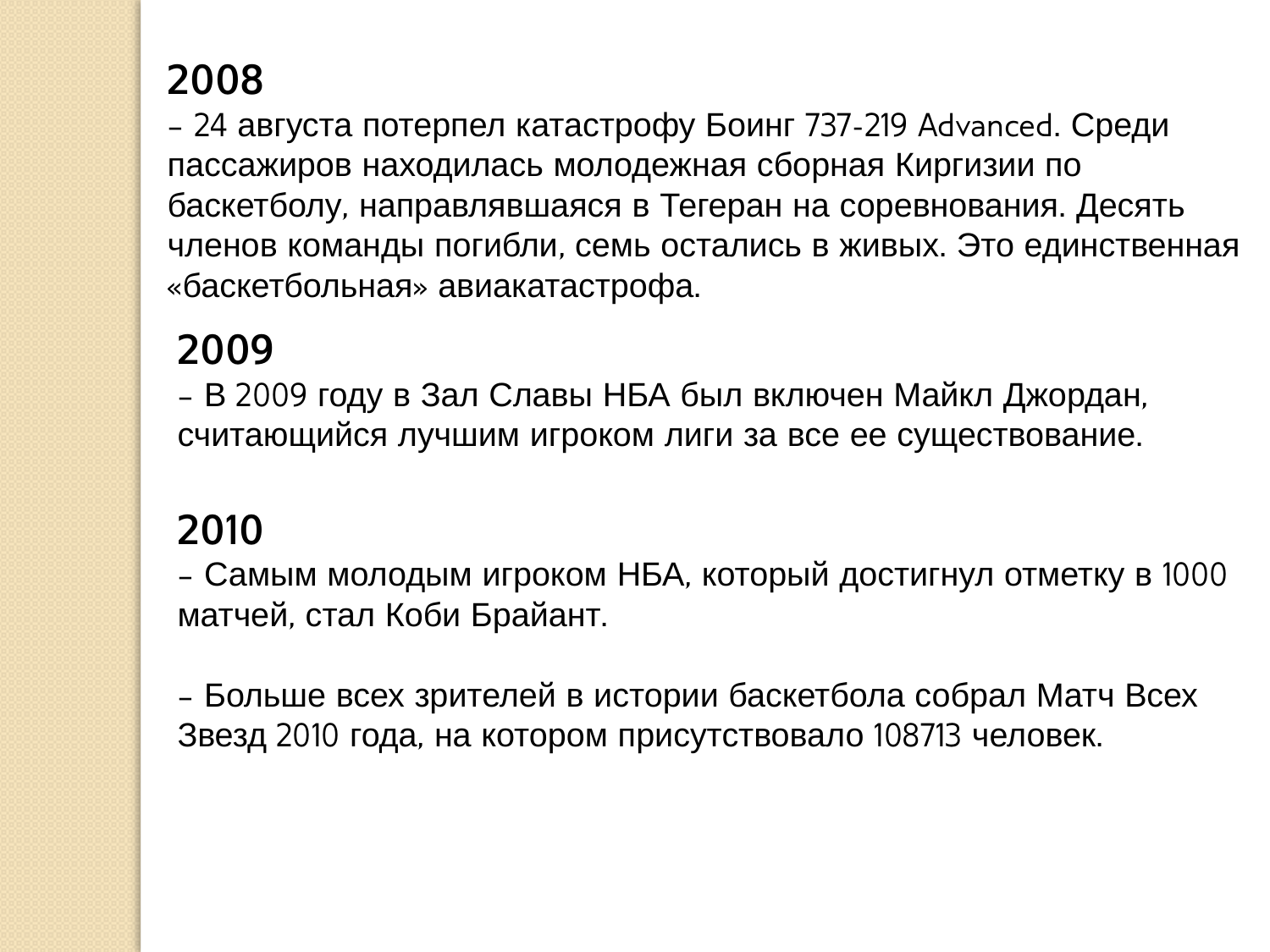

2008
– 24 августа потерпел катастрофу Боинг 737-219 Advanced. Среди пассажиров находилась молодежная сборная Киргизии по баскетболу, направлявшаяся в Тегеран на соревнования. Десять членов команды погибли, семь остались в живых. Это единственная «баскетбольная» авиакатастрофа.
2009
– В 2009 году в Зал Славы НБА был включен Майкл Джордан, считающийся лучшим игроком лиги за все ее существование.
2010
– Самым молодым игроком НБА, который достигнул отметку в 1000 матчей, стал Коби Брайант.

– Больше всех зрителей в истории баскетбола собрал Матч Всех Звезд 2010 года, на котором присутствовало 108713 человек.